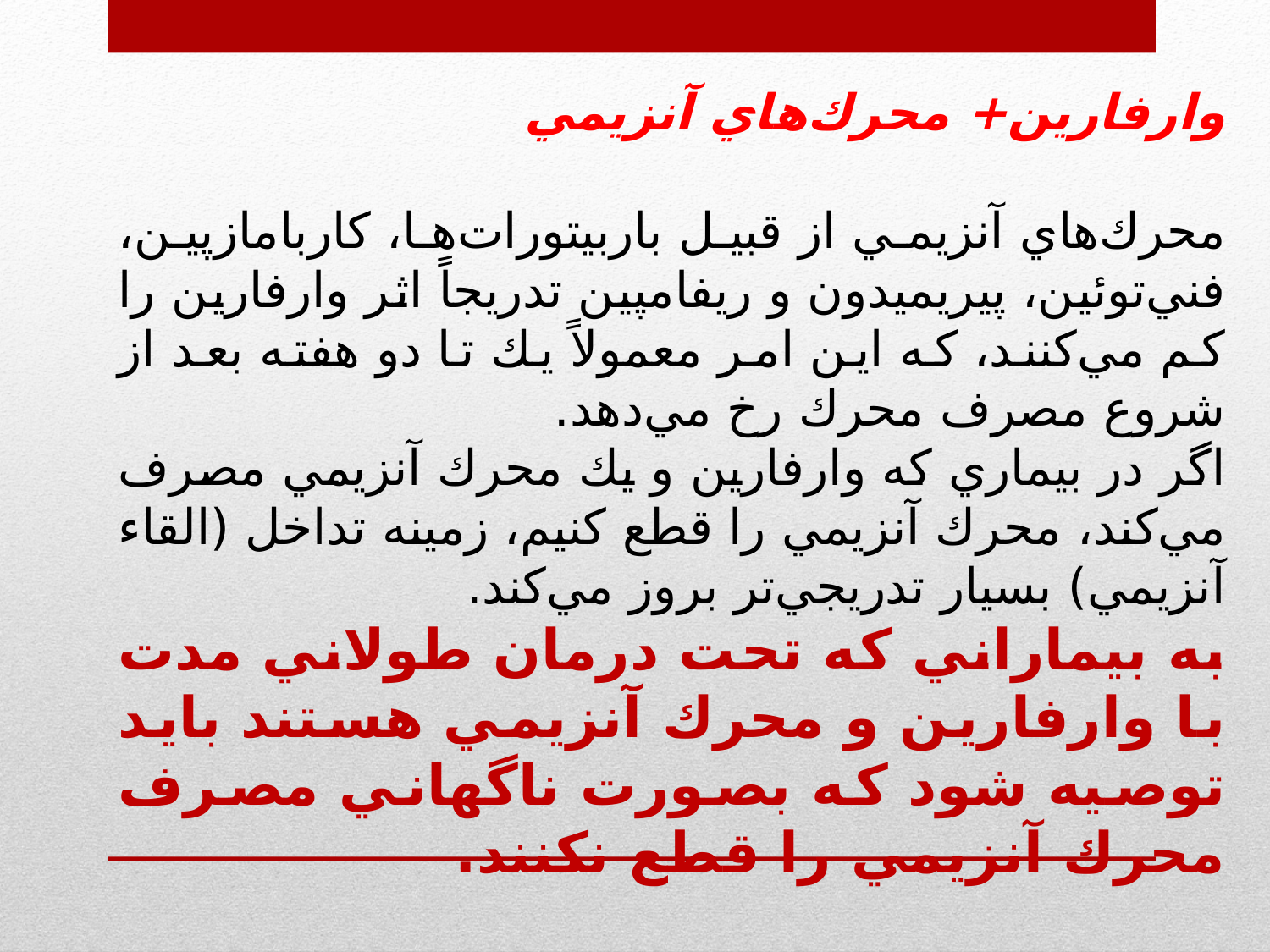

وارفارين+ محرك‌هاي آنزيمي

محرك‌هاي آنزيمي از قبيل باربيتورات‌ها، كاربامازپين، فني‌توئين، پيريميدون و ريفامپين تدريجاً‌ اثر وارفارين را كم مي‌كنند، كه اين امر معمولاً‌ يك تا دو هفته بعد از شروع مصرف محرك رخ مي‌دهد.
اگر در بيماري كه وارفارين و يك محرك آنزيمي مصرف مي‌كند، محرك آنزيمي را قطع كنيم، زمينه تداخل (القاء آنزيمي) بسيار تدريجي‌تر بروز مي‌كند.
به بيماراني كه تحت درمان طولاني مدت با وارفارين و محرك آنزيمي هستند بايد توصيه شود كه بصورت ناگهاني مصرف محرك آنزيمي را قطع نکنند.